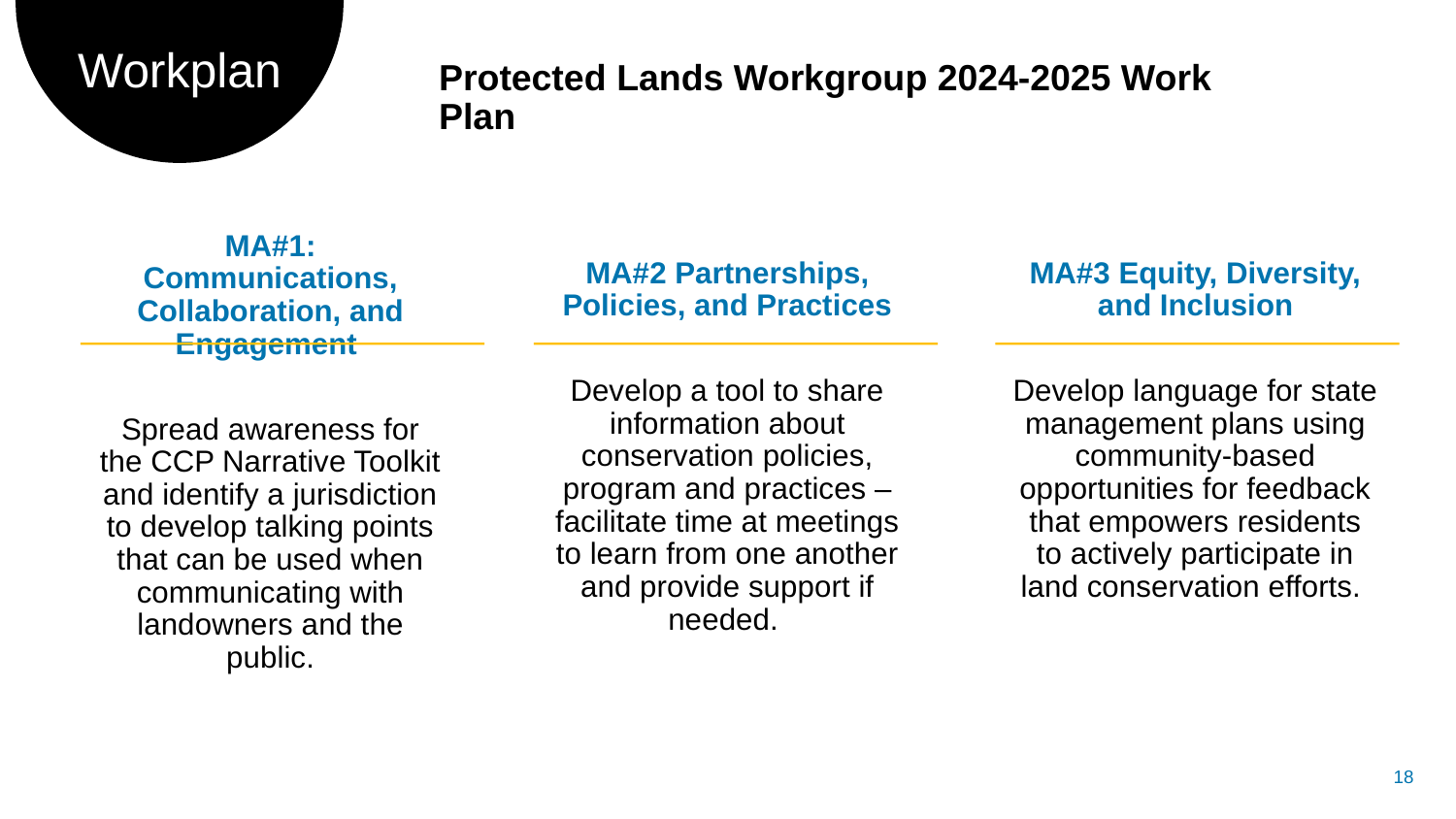

# Workplan
Protected Lands Workgroup 2024-2025 Work Plan
MA#1: Communications, Collaboration, and Engagement
Spread awareness for the CCP Narrative Toolkit and identify a jurisdiction to develop talking points that can be used when communicating with landowners and the public.
MA#2 Partnerships, Policies, and Practices
Develop a tool to share information about conservation policies, program and practices – facilitate time at meetings to learn from one another and provide support if needed.
MA#3 Equity, Diversity, and Inclusion
Develop language for state management plans using community-based opportunities for feedback that empowers residents to actively participate in land conservation efforts.

18